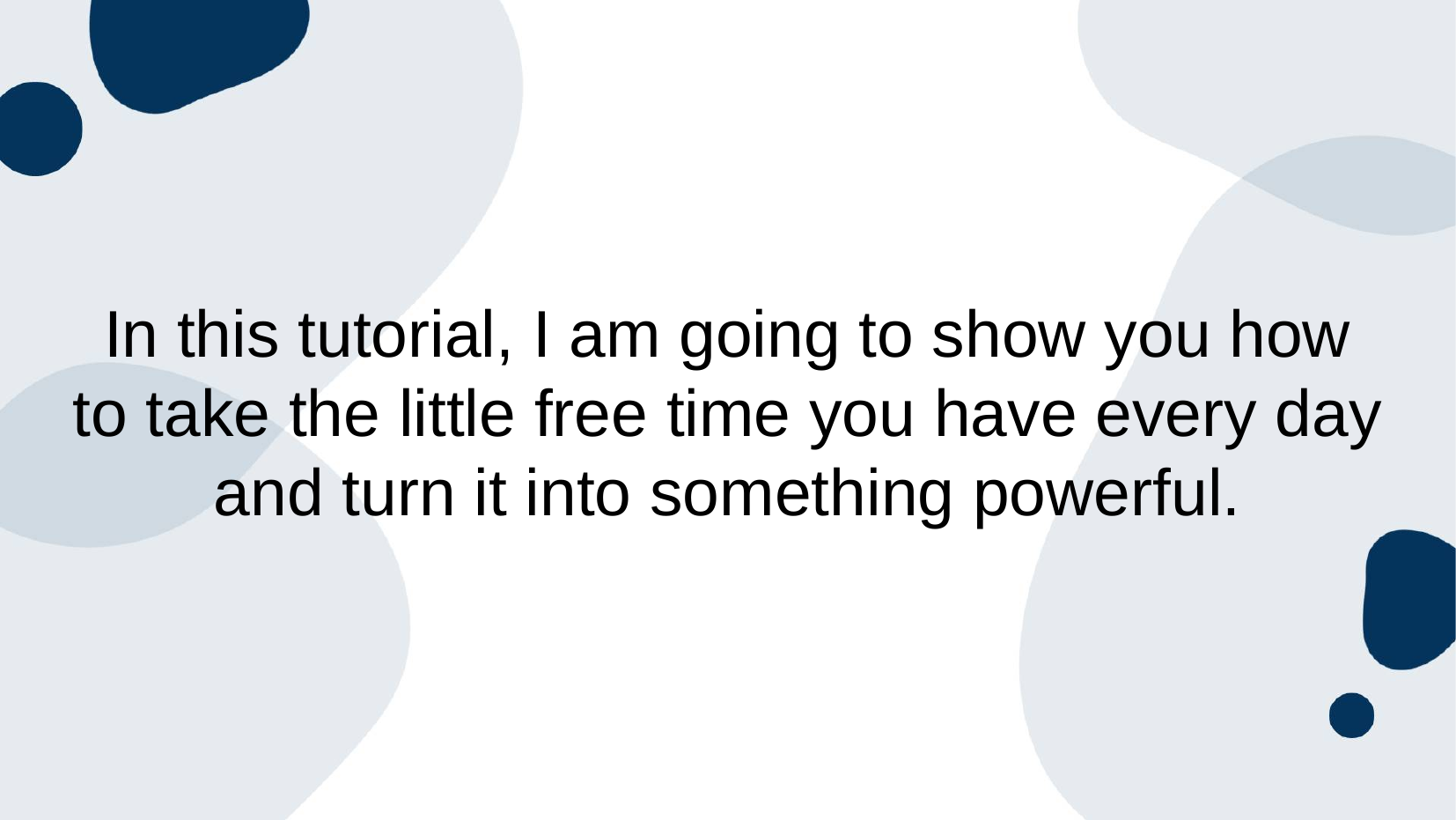

In this tutorial, I am going to show you how to take the little free time you have every day and turn it into something powerful.